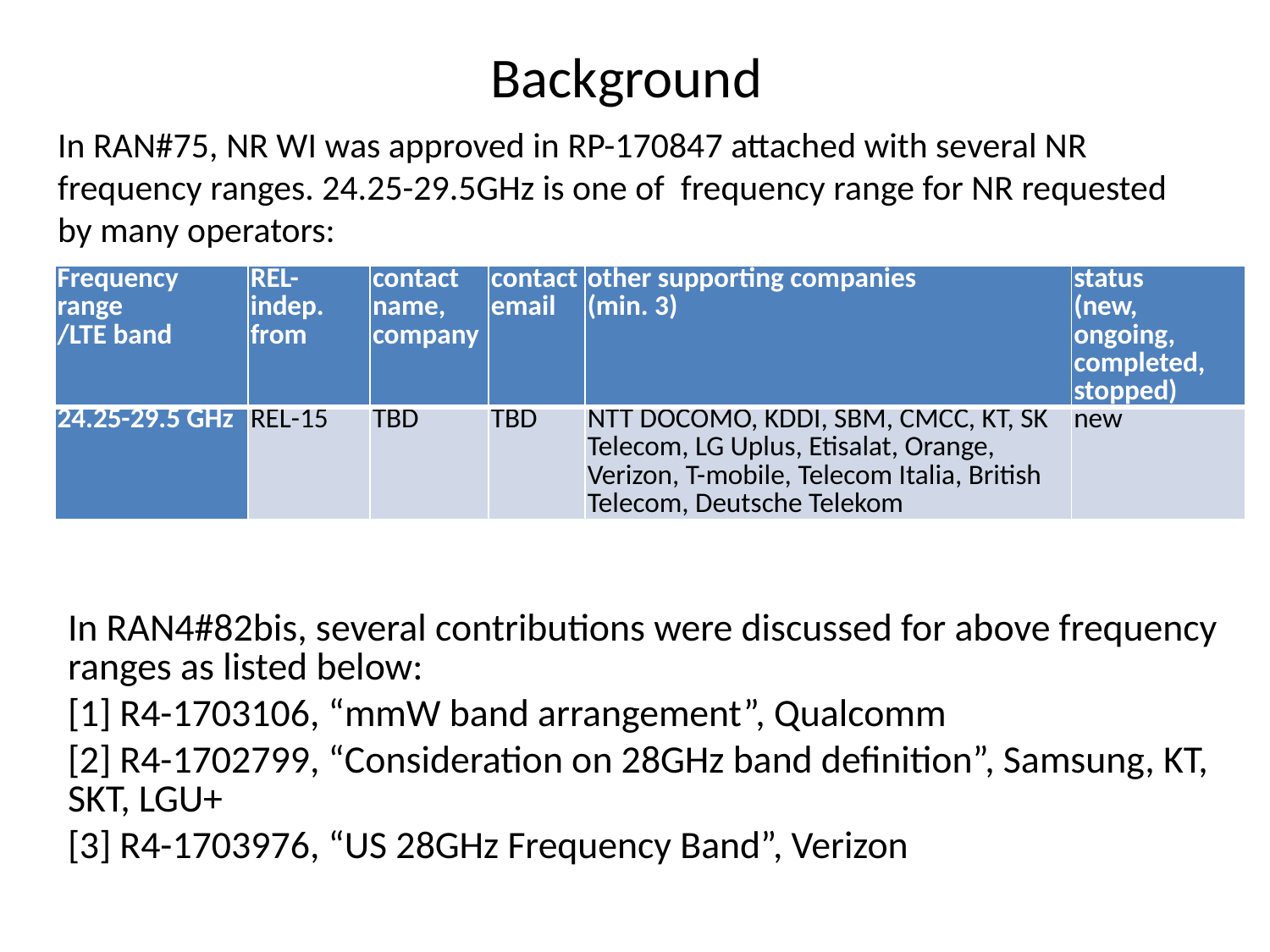

# Background
In RAN#75, NR WI was approved in RP-170847 attached with several NR frequency ranges. 24.25-29.5GHz is one of  frequency range for NR requested by many operators:

| Frequency range /LTE band | REL-indep. from | contact name, company | contact email | other supporting companies (min. 3) | status (new, ongoing, completed, stopped) |
| --- | --- | --- | --- | --- | --- |
| 24.25-29.5 GHz | REL-15 | TBD | TBD | NTT DOCOMO, KDDI, SBM, CMCC, KT, SK Telecom, LG Uplus, Etisalat, Orange, Verizon, T-mobile, Telecom Italia, British Telecom, Deutsche Telekom | new |
In RAN4#82bis, several contributions were discussed for above frequency ranges as listed below:
[1] R4-1703106, “mmW band arrangement”, Qualcomm
[2] R4-1702799, “Consideration on 28GHz band definition”, Samsung, KT, SKT, LGU+
[3] R4-1703976, “US 28GHz Frequency Band”, Verizon